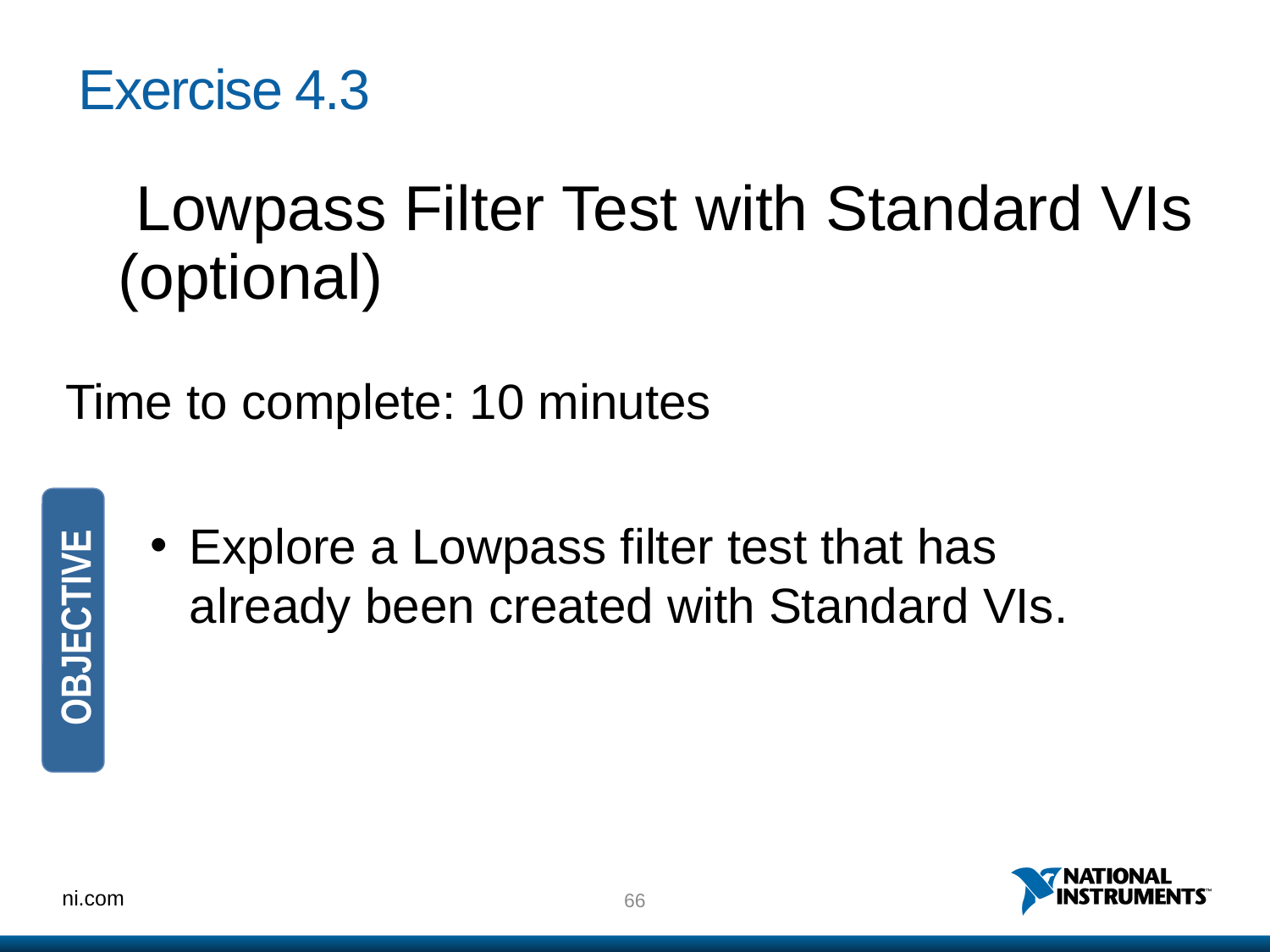

# Exercise 4.3
	 Lowpass Filter Test with Standard VIs (optional)

Time to complete: 10 minutes
Explore a Lowpass filter test that has already been created with Standard VIs.
OBJECTIVE